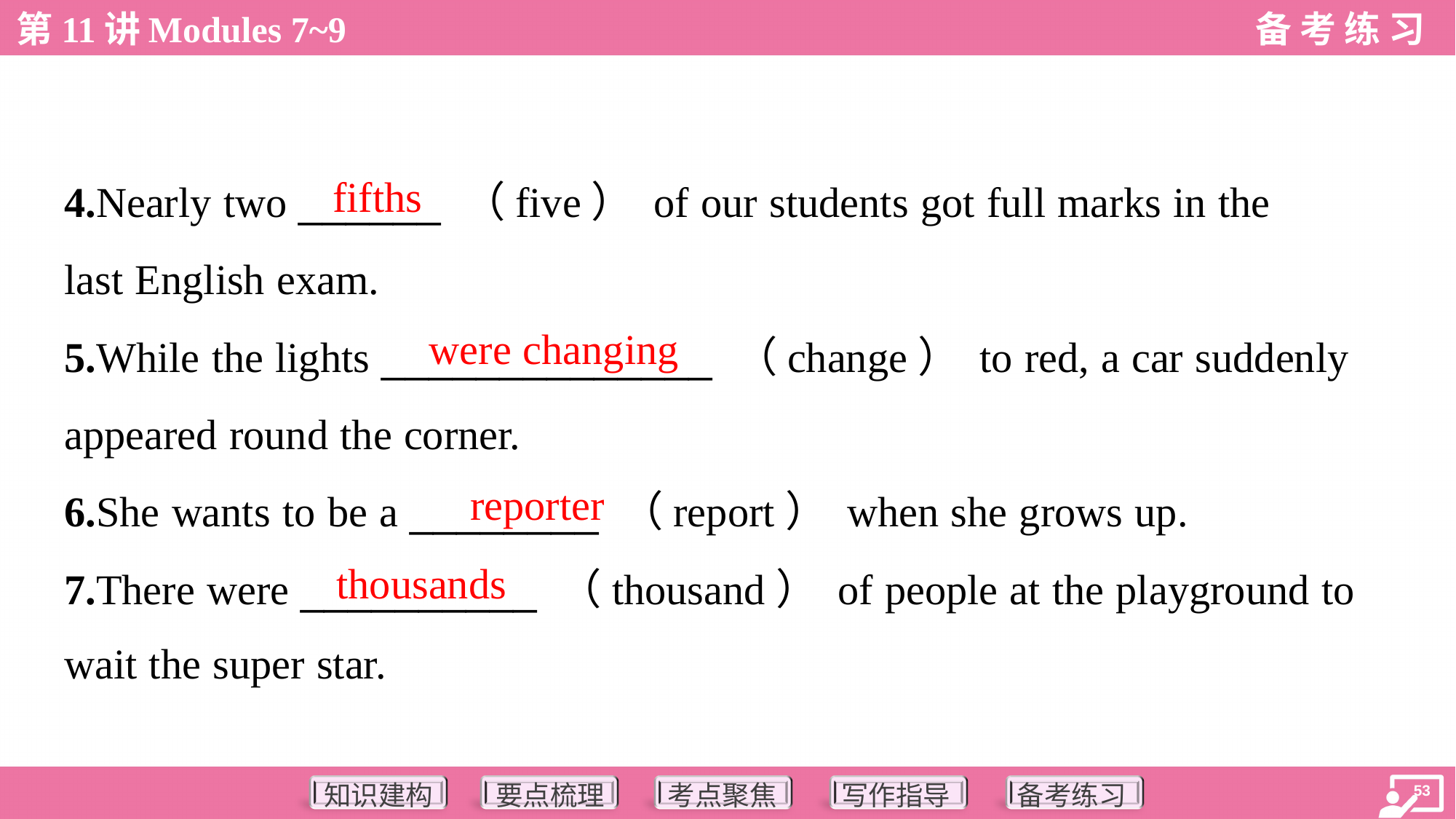

fifths
4.Nearly two ______ （five） of our students got full marks in the
last English exam.
5.While the lights ______________ （change） to red, a car suddenly
appeared round the corner.
6.She wants to be a ________ （report） when she grows up.
7.There were __________ （thousand） of people at the playground to
wait the super star.
were changing
reporter
thousands